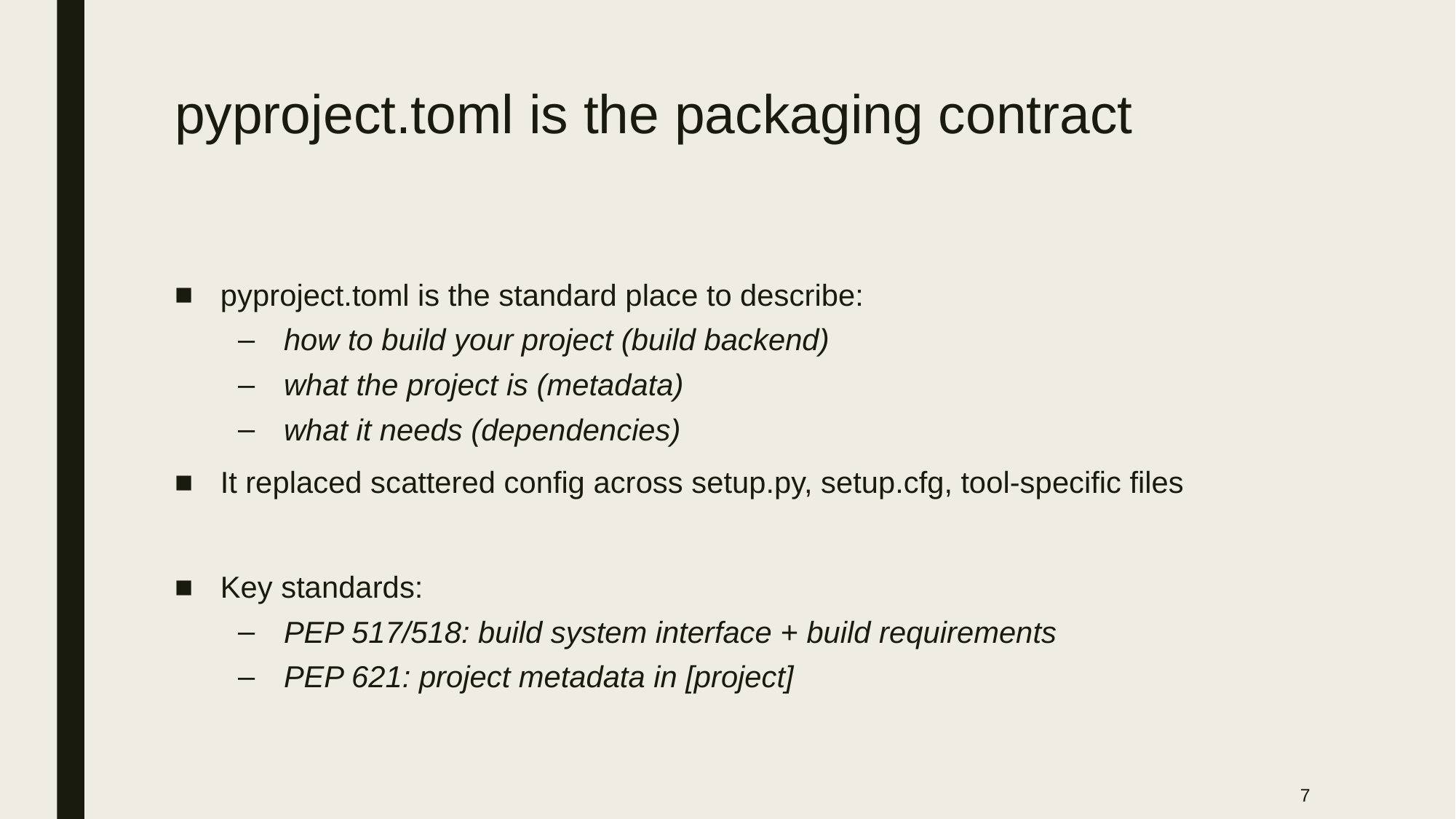

# pyproject.toml is the packaging contract
pyproject.toml is the standard place to describe:
how to build your project (build backend)
what the project is (metadata)
what it needs (dependencies)
It replaced scattered config across setup.py, setup.cfg, tool-specific files

Key standards:
PEP 517/518: build system interface + build requirements
PEP 621: project metadata in [project]
7